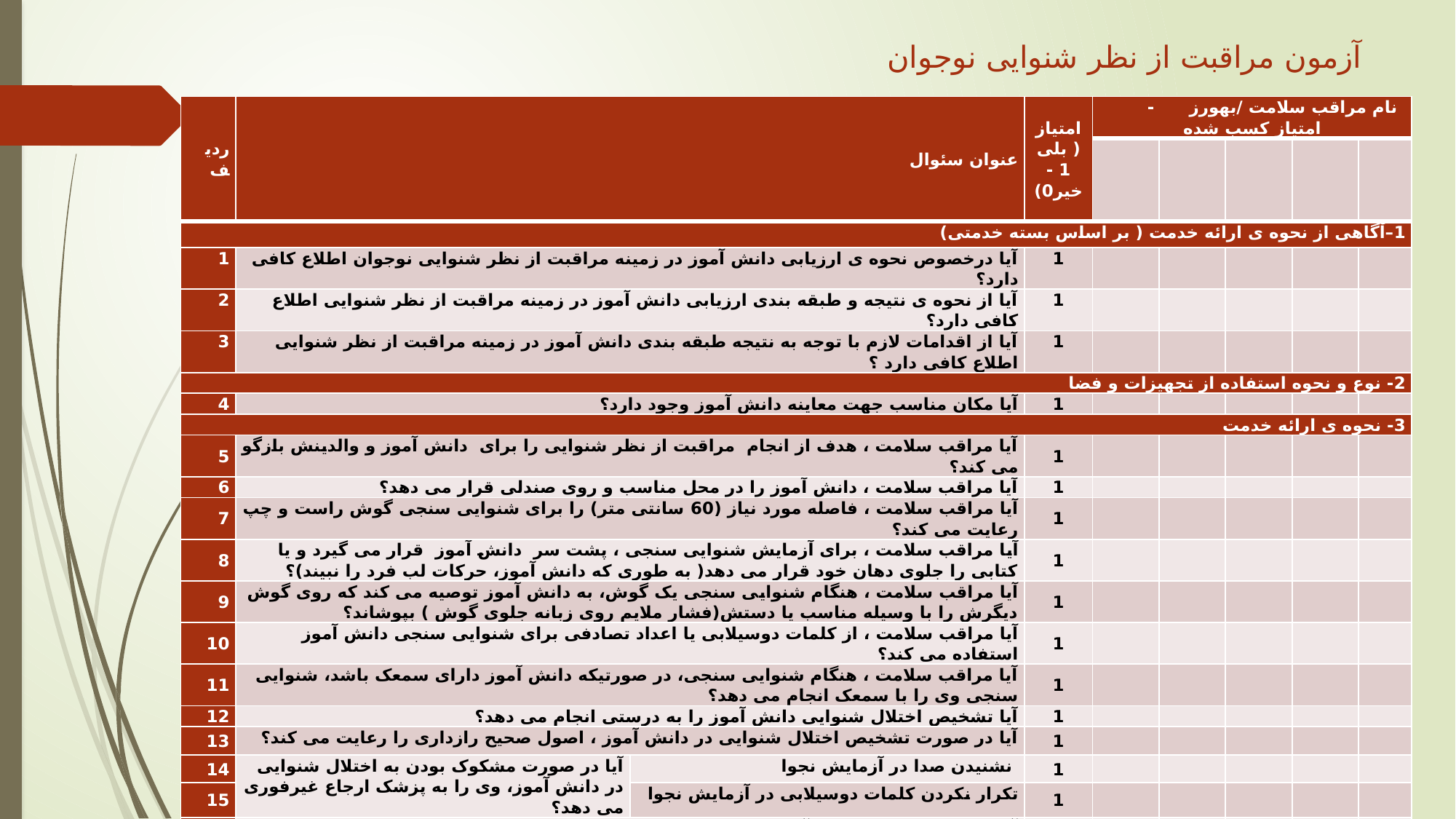

# آزمون مراقبت از نظر شنوایی نوجوان
| ردیف | عنوان سئوال |  | امتیاز ( بلی 1 -خیر0) | نام مراقب سلامت /بهورز - امتیاز کسب شده |  |  |  |  |
| --- | --- | --- | --- | --- | --- | --- | --- | --- |
|  |  |  |  |  |  |  |  |  |
| 1–آگاهی از نحوه ی ارائه خدمت ( بر اساس بسته خدمتی) |  |  |  |  |  |  |  |  |
| 1 | آیا درخصوص نحوه ی ارزیابی دانش آموز در زمینه مراقبت از نظر شنوایی نوجوان اطلاع کافی دارد؟ |  | 1 |  |  |  |  |  |
| 2 | آیا از نحوه ی نتیجه و طبقه بندی ارزیابی دانش آموز در زمینه مراقبت از نظر شنوایی اطلاع کافی دارد؟ |  | 1 |  |  |  |  |  |
| 3 | آیا از اقدامات لازم با توجه به نتیجه طبقه بندی دانش آموز در زمینه مراقبت از نظر شنوایی اطلاع کافی دارد ؟ |  | 1 |  |  |  |  |  |
| 2- نوع و نحوه استفاده از تجهیزات و فضا |  |  |  |  |  |  |  |  |
| 4 | آیا مکان مناسب جهت معاینه دانش آموز وجود دارد؟ |  | 1 |  |  |  |  |  |
| 3- نحوه ی ارائه خدمت |  |  |  |  |  |  |  |  |
| 5 | آیا مراقب سلامت ، هدف از انجام مراقبت از نظر شنوایی را برای دانش آموز و والدینش بازگو می کند؟ |  | 1 |  |  |  |  |  |
| 6 | آیا مراقب سلامت ، دانش آموز را در محل مناسب و روی صندلی قرار می دهد؟ |  | 1 |  |  |  |  |  |
| 7 | آیا مراقب سلامت ، فاصله مورد نیاز (60 سانتی متر) را برای شنوایی سنجی گوش راست و چپ رعایت می کند؟ |  | 1 |  |  |  |  |  |
| 8 | آیا مراقب سلامت ، برای آزمایش شنوایی سنجی ، پشت سر دانش آموز قرار می گیرد و یا کتابی را جلوی دهان خود قرار می دهد( به طوری که دانش آموز، حرکات لب فرد را نبیند)؟ |  | 1 |  |  |  |  |  |
| 9 | آیا مراقب سلامت ، هنگام شنوایی سنجی یک گوش، به دانش آموز توصیه می کند که روی گوش دیگرش را با وسیله مناسب یا دستش(فشار ملایم روی زبانه جلوی گوش ) بپوشاند؟ |  | 1 |  |  |  |  |  |
| 10 | آیا مراقب سلامت ، از کلمات دوسیلابی یا اعداد تصادفی برای شنوایی سنجی دانش آموز استفاده می کند؟ |  | 1 |  |  |  |  |  |
| 11 | آیا مراقب سلامت ، هنگام شنوایی سنجی، در صورتیکه دانش آموز دارای سمعک باشد، شنوایی سنجی وی را با سمعک انجام می دهد؟ |  | 1 |  |  |  |  |  |
| 12 | آیا تشخیص اختلال شنوایی دانش آموز را به درستی انجام می دهد؟ |  | 1 |  |  |  |  |  |
| 13 | آیا در صورت تشخیص اختلال شنوایی در دانش آموز ، اصول صحیح رازداری را رعایت می کند؟ |  | 1 |  |  |  |  |  |
| 14 | آیا در صورت مشکوک بودن به اختلال شنوایی در دانش آموز، وی را به پزشک ارجاع غیرفوری می دهد؟ | نشنیدن صدا در آزمایش نجوا | 1 |  |  |  |  |  |
| 15 |  | تکرار نکردن کلمات دوسیلابی در آزمایش نجوا | 1 |  |  |  |  |  |
| 16 | آیا در صورت ارجاع دانش آموز دارای اختلال شنوایی به پزشک ، پیگیری تا حصول نتیجه را انجام می دهد؟ |  | 1 |  |  |  |  |  |